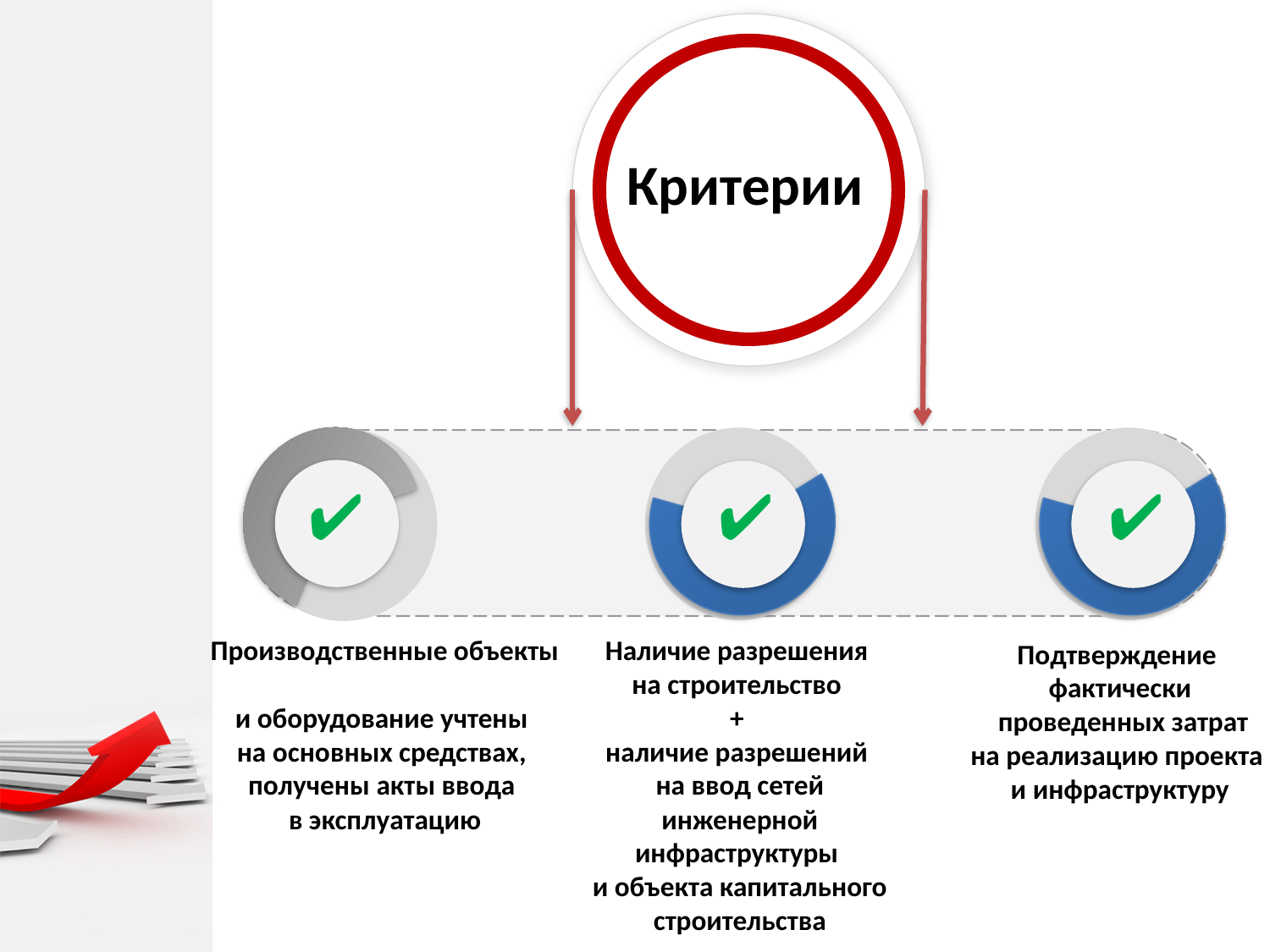

# Критерии

✔
✔
✔
Производственные объекты
и оборудование учтены
на основных средствах,
получены акты ввода
в эксплуатацию
Наличие разрешения
на строительство
+
наличие разрешений
на ввод сетей инженерной инфраструктуры
и объекта капитального строительства
Подтверждение
фактически
 проведенных затрат
на реализацию проекта
и инфраструктуру